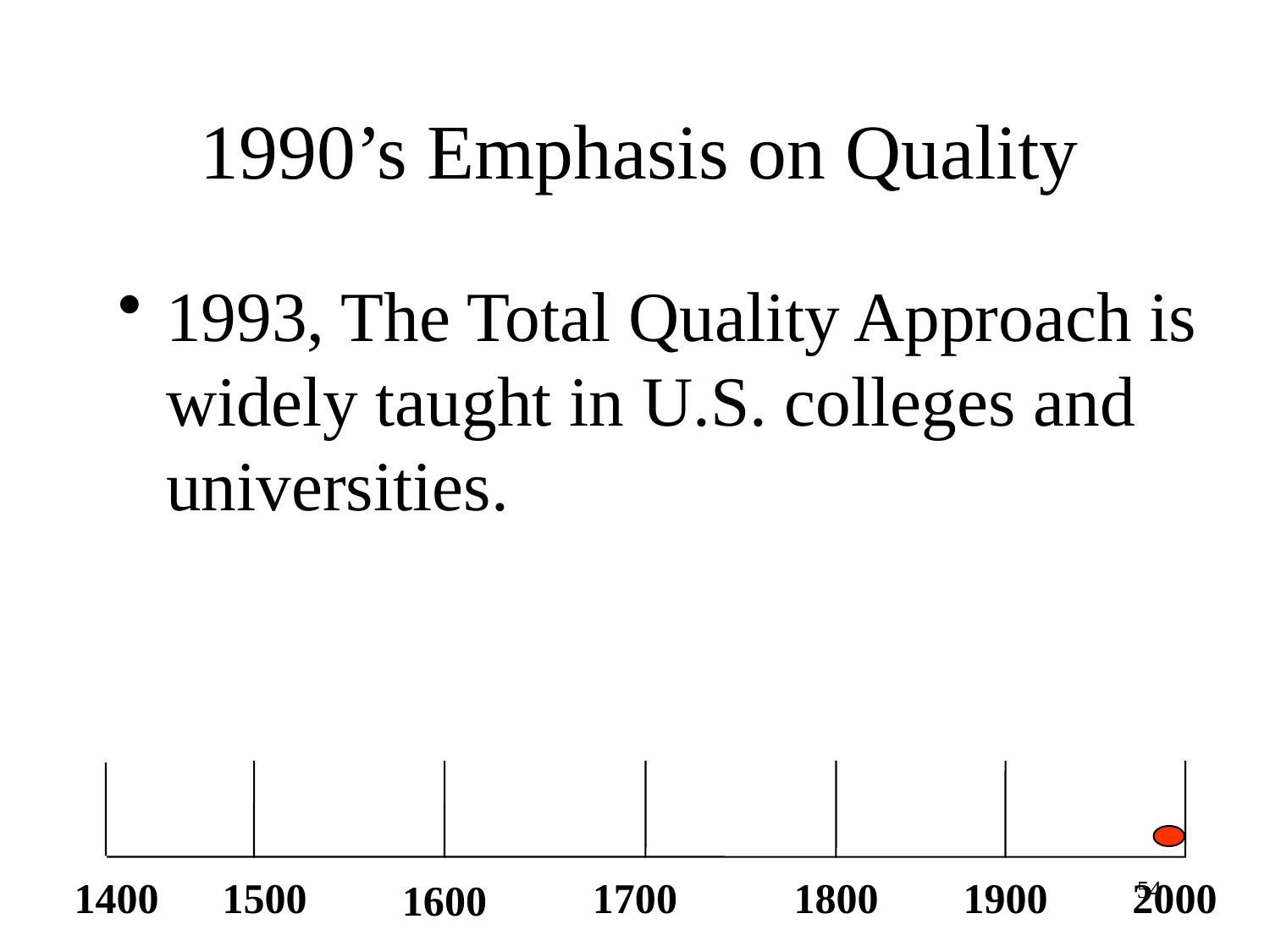

# 1990’s Emphasis on Quality
1993, The Total Quality Approach is widely taught in U.S. colleges and universities.

1400
1500
1700
1800
1900
2000
54
1600